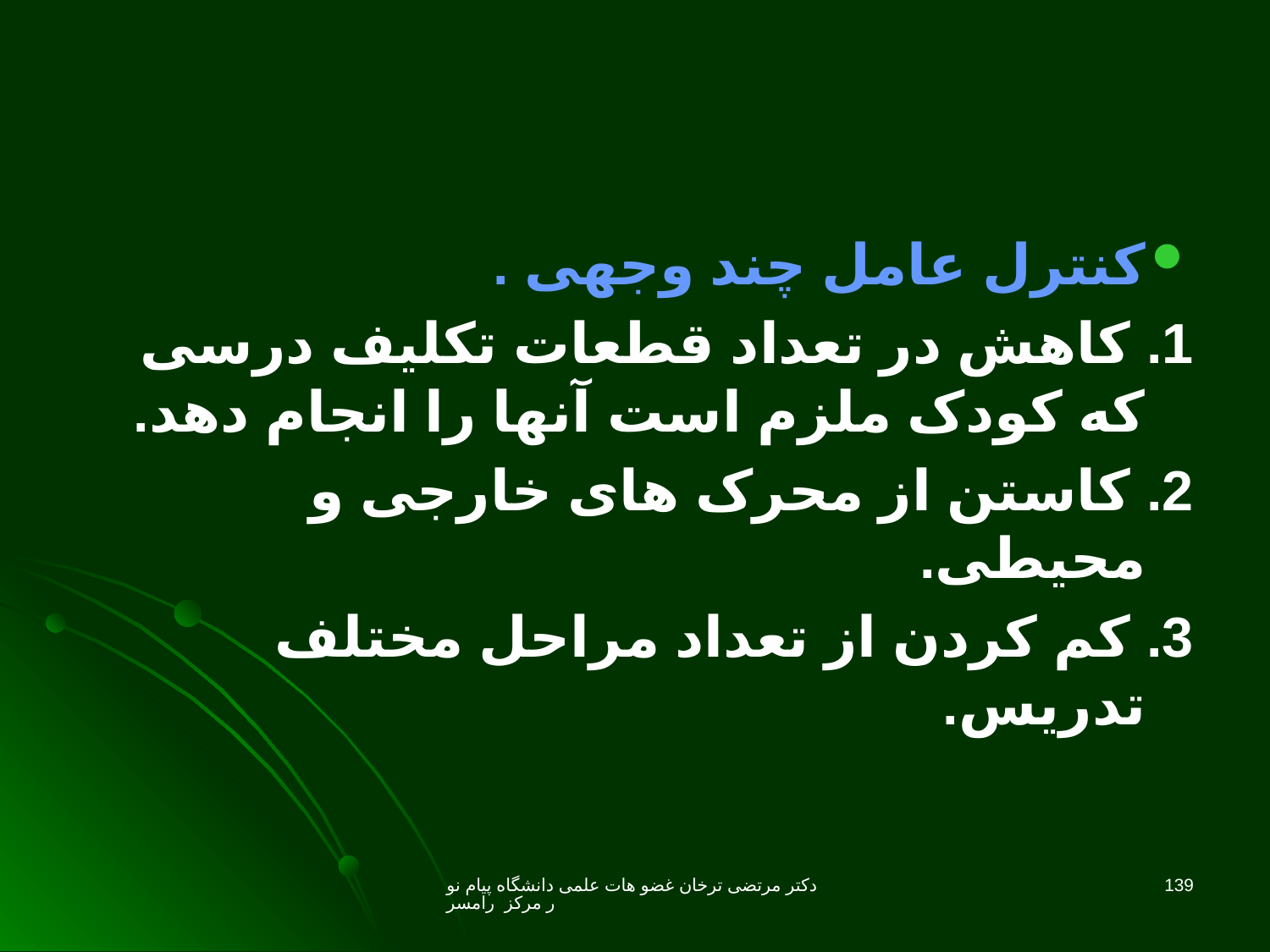

کنترل عامل چند وجهی .
1. کاهش در تعداد قطعات تکلیف درسی که کودک ملزم است آنها را انجام دهد.
2. کاستن از محرک های خارجی و محیطی.
3. کم کردن از تعداد مراحل مختلف تدریس.
دکتر مرتضی ترخان غضو هات علمی دانشگاه پیام نور مرکز رامسر
139